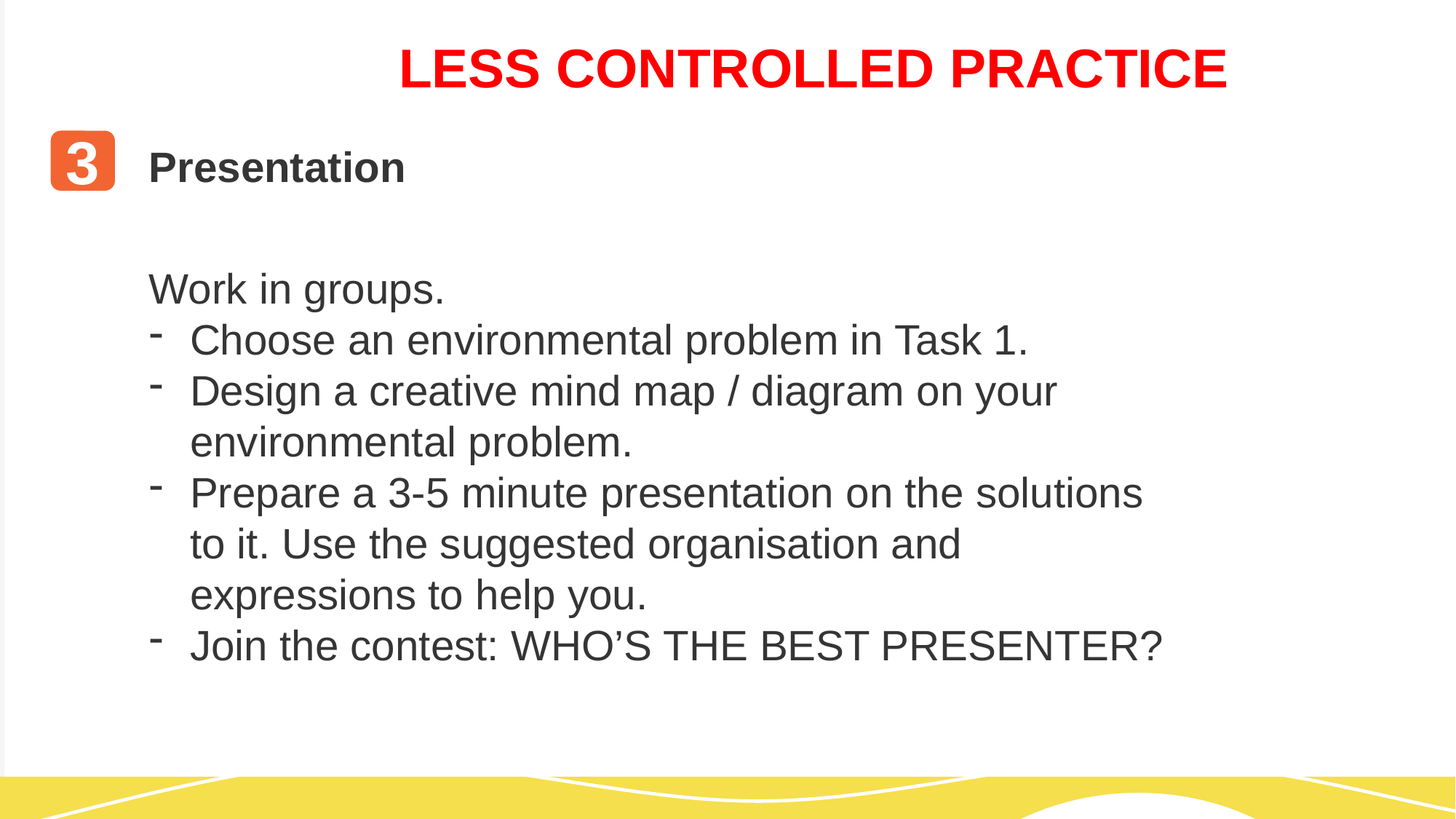

PRACTICE
LESS CONTROLLED PRACTICE
3

Presentation
Work in groups.
Choose an environmental problem in Task 1.
Design a creative mind map / diagram on your environmental problem.
Prepare a 3-5 minute presentation on the solutions to it. Use the suggested organisation and expressions to help you.
Join the contest: WHO’S THE BEST PRESENTER?